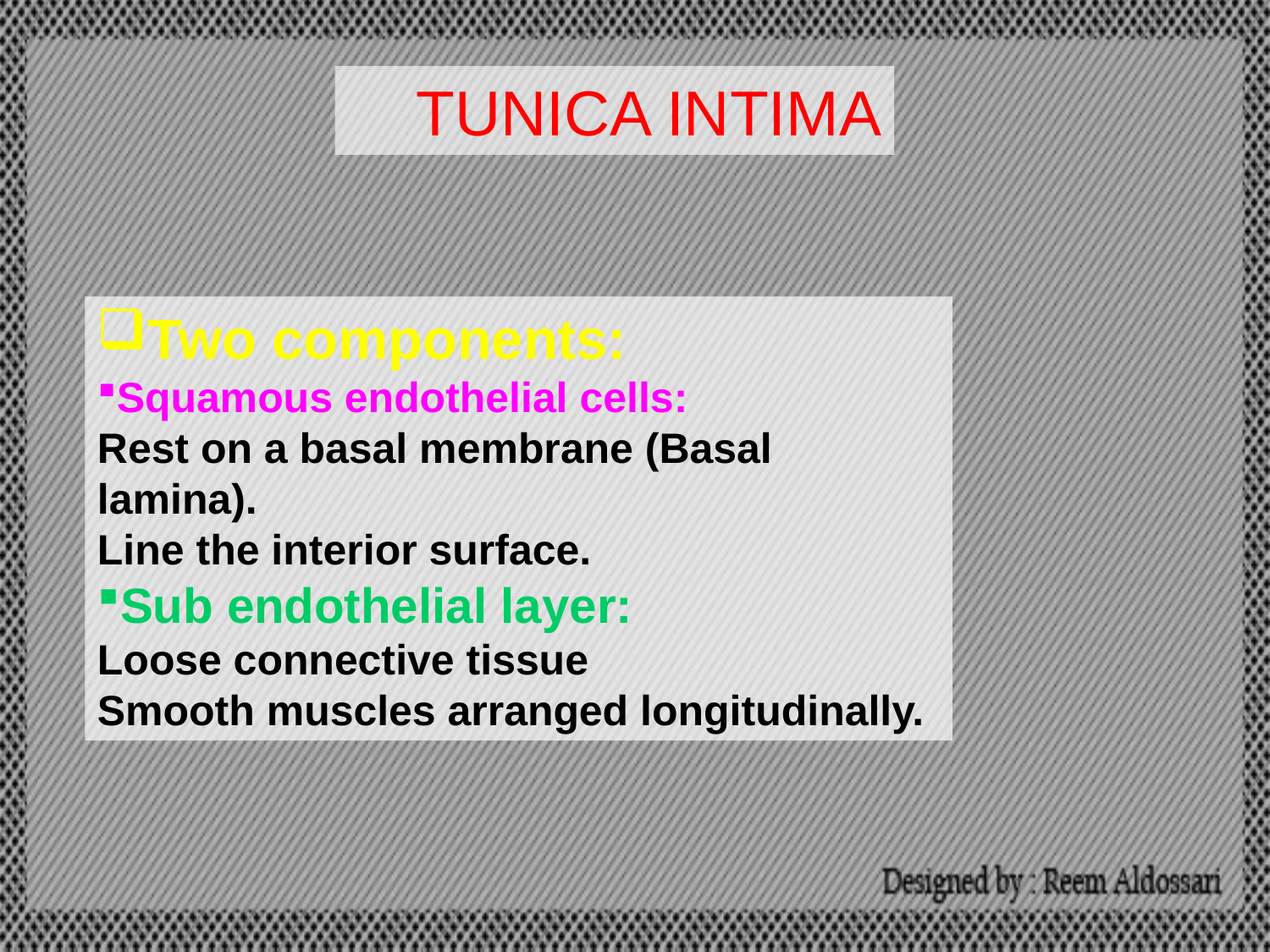

TUNICA INTIMA
Two components:
Squamous endothelial cells:
Rest on a basal membrane (Basal lamina).
Line the interior surface.
Sub endothelial layer:
Loose connective tissue
Smooth muscles arranged longitudinally.